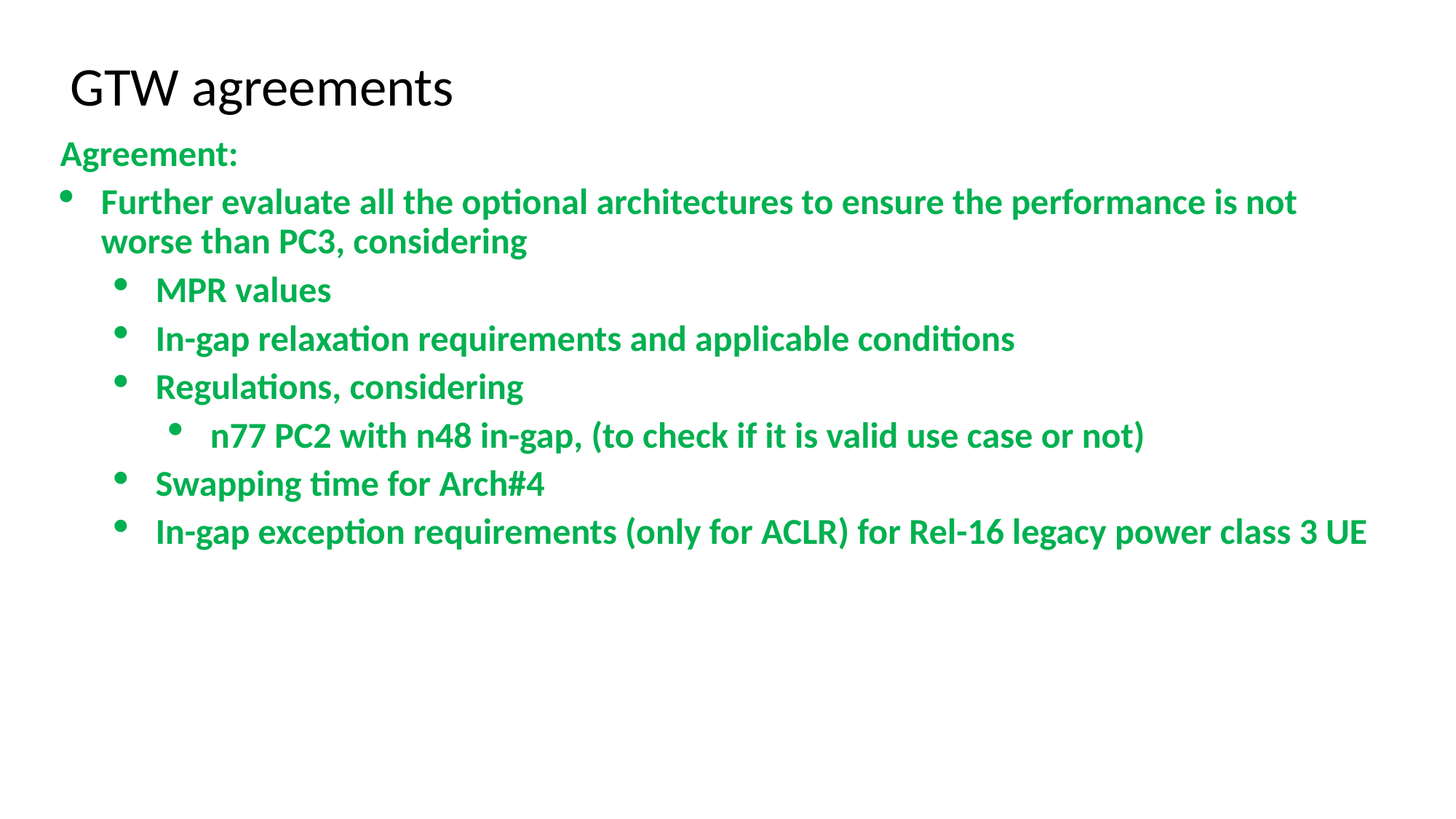

# GTW agreements
Agreement:
Further evaluate all the optional architectures to ensure the performance is not worse than PC3, considering
MPR values
In-gap relaxation requirements and applicable conditions
Regulations, considering
n77 PC2 with n48 in-gap, (to check if it is valid use case or not)
Swapping time for Arch#4
In-gap exception requirements (only for ACLR) for Rel-16 legacy power class 3 UE